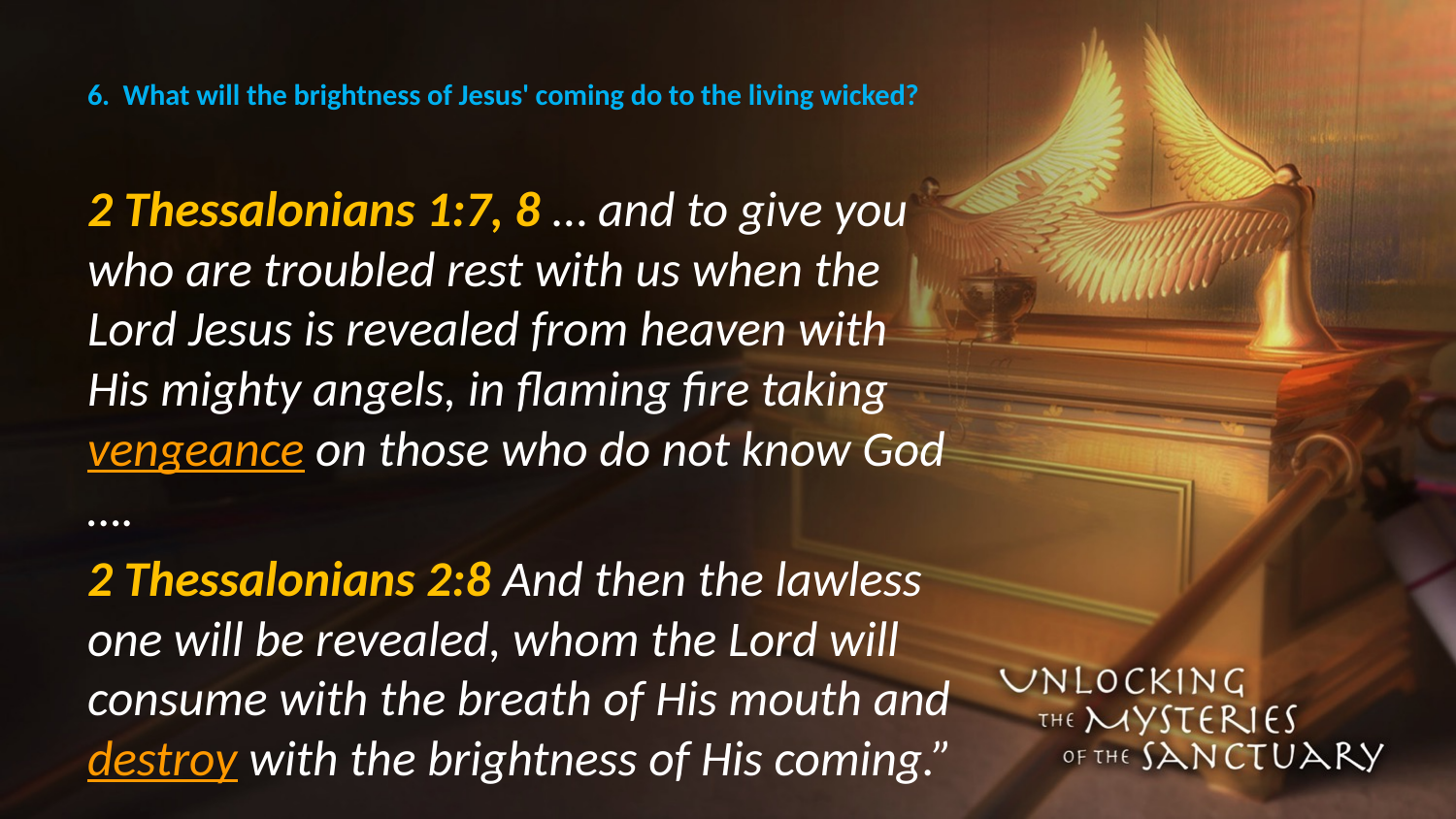

# 6.  What will the brightness of Jesus' coming do to the living wicked?
2 Thessalonians 1:7, 8 … and to give you who are troubled rest with us when the Lord Jesus is revealed from heaven with His mighty angels, in flaming fire taking vengeance on those who do not know God ….
2 Thessalonians 2:8 And then the lawless one will be revealed, whom the Lord will consume with the breath of His mouth and destroy with the brightness of His coming.”